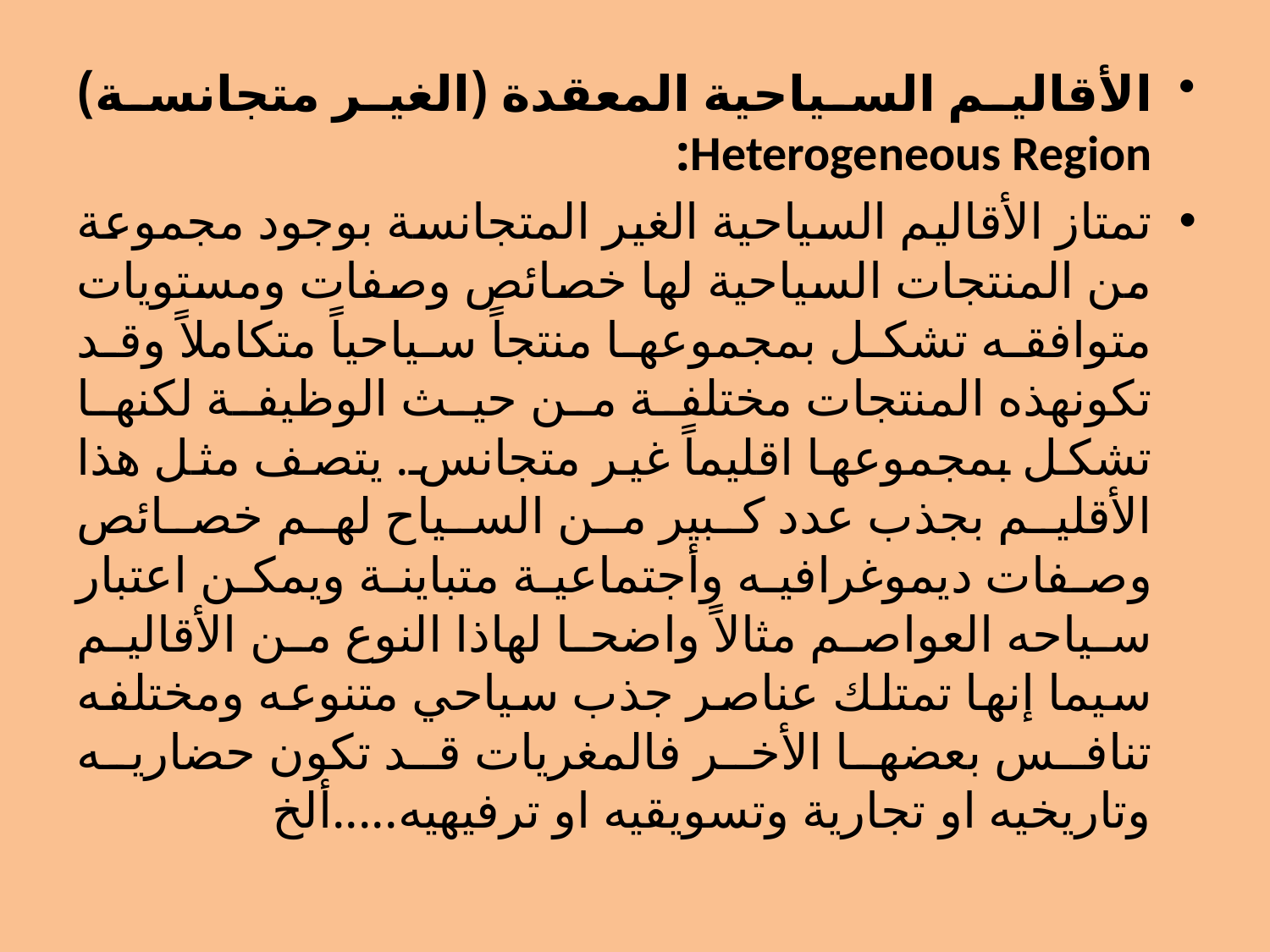

الأقاليم السياحية المعقدة (الغير متجانسة) Heterogeneous Region:
تمتاز الأقاليم السياحية الغير المتجانسة بوجود مجموعة من المنتجات السياحية لها خصائص وصفات ومستويات متوافقه تشكل بمجموعها منتجاً سياحياً متكاملاً وقد تكونهذه المنتجات مختلفة من حيث الوظيفة لكنها تشكل بمجموعها اقليماً غير متجانس. يتصف مثل هذا الأقليم بجذب عدد كبير من السياح لهم خصائص وصفات ديموغرافيه وأجتماعية متباينة ويمكن اعتبار سياحه العواصم مثالاً واضحا لهاذا النوع من الأقاليم سيما إنها تمتلك عناصر جذب سياحي متنوعه ومختلفه تنافس بعضها الأخر فالمغريات قد تكون حضاريه وتاريخيه او تجارية وتسويقيه او ترفيهيه.....ألخ